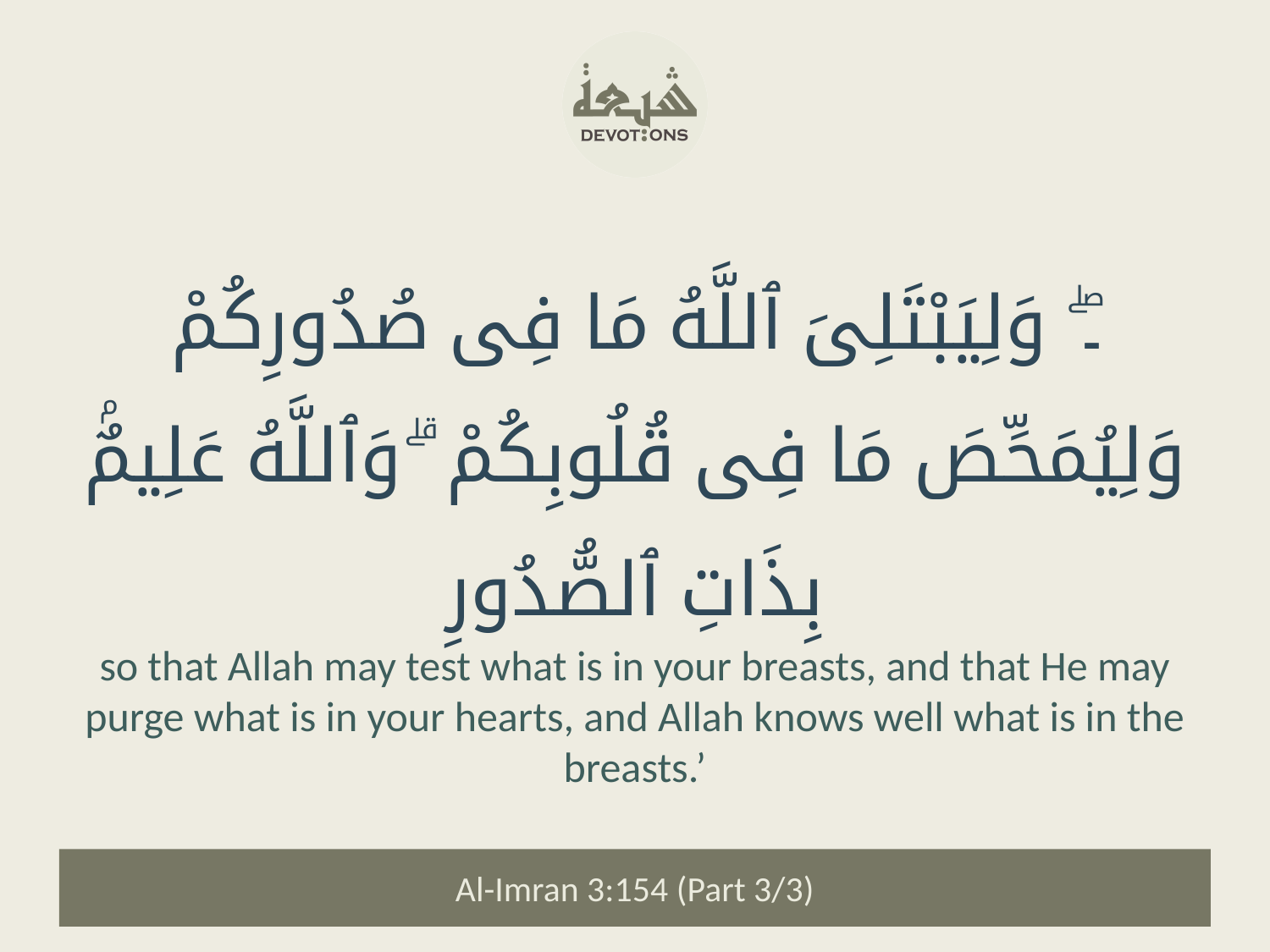

۔ۖ  وَلِيَبْتَلِىَ ٱللَّهُ مَا فِى صُدُورِكُمْ وَلِيُمَحِّصَ مَا فِى قُلُوبِكُمْ ۗ وَٱللَّهُ عَلِيمٌۢ بِذَاتِ ٱلصُّدُورِ
so that Allah may test what is in your breasts, and that He may purge what is in your hearts, and Allah knows well what is in the breasts.’
Al-Imran 3:154 (Part 3/3)